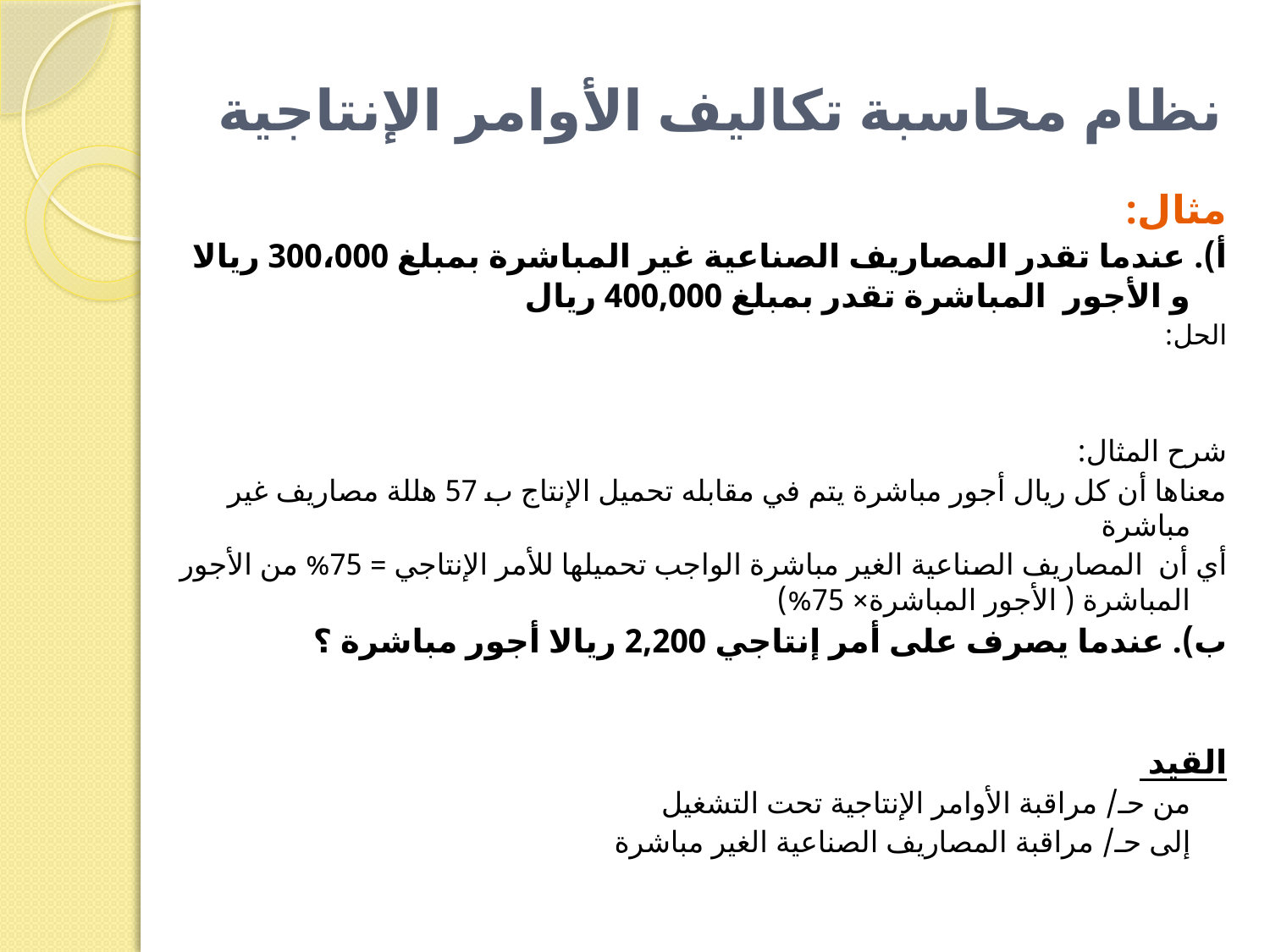

# نظام محاسبة تكاليف الأوامر الإنتاجية
مثال:
أ). عندما تقدر المصاريف الصناعية غير المباشرة بمبلغ 300،000 ريالا و الأجور  المباشرة تقدر بمبلغ 400,000 ريال
الحل:

شرح المثال:
معناها أن كل ريال أجور مباشرة يتم في مقابله تحميل الإنتاج ب 57 هللة مصاريف غير مباشرة
أي أن  المصاريف الصناعية الغير مباشرة الواجب تحميلها للأمر الإنتاجي = 75% من الأجور المباشرة ( الأجور المباشرة× 75%)
ب). عندما يصرف على أمر إنتاجي 2,200 ريالا أجور مباشرة ؟

القيد
		من حـ/ مراقبة الأوامر الإنتاجية تحت التشغيل
			إلى حـ/ مراقبة المصاريف الصناعية الغير مباشرة